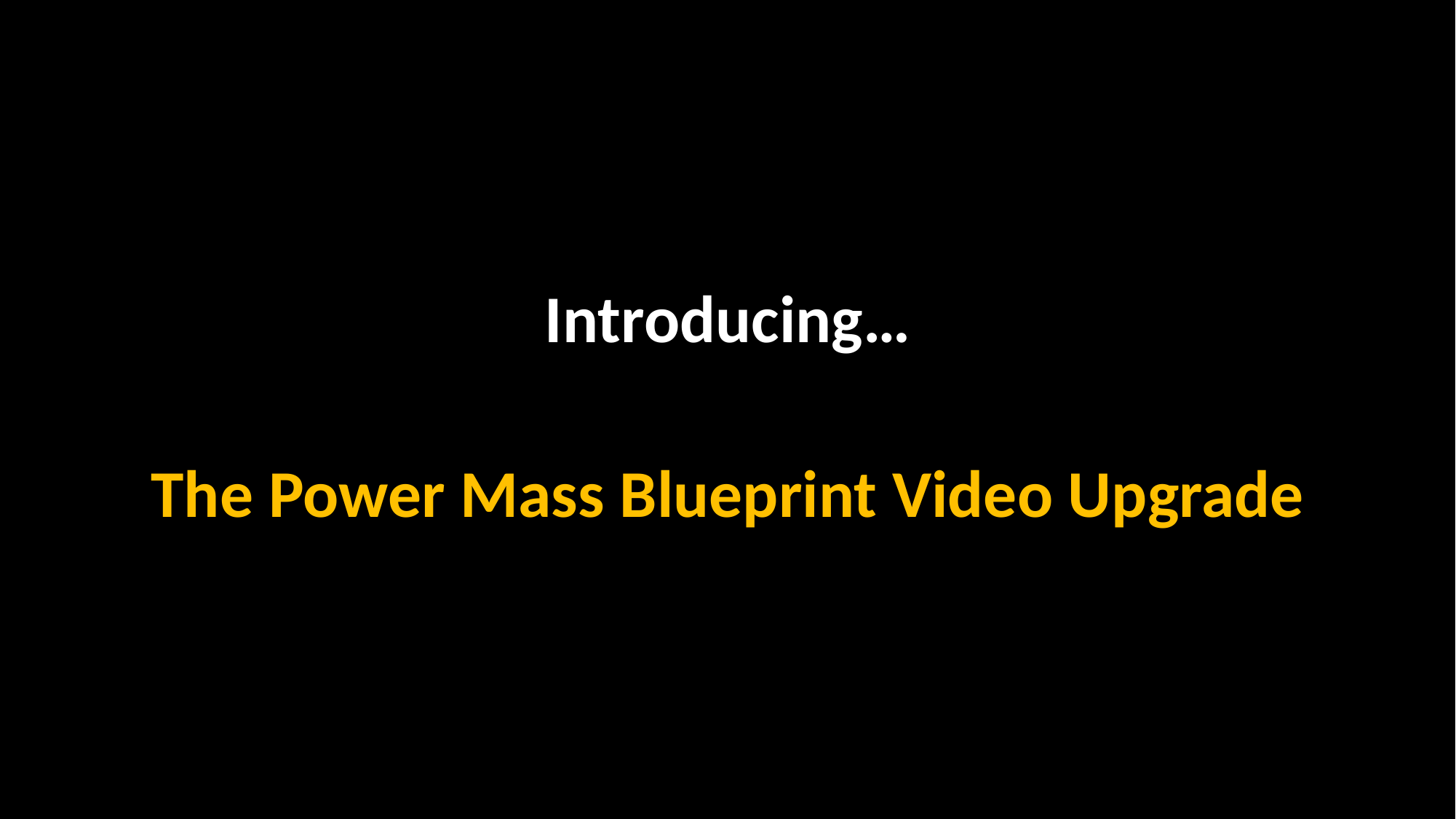

Introducing…

The Power Mass Blueprint Video Upgrade